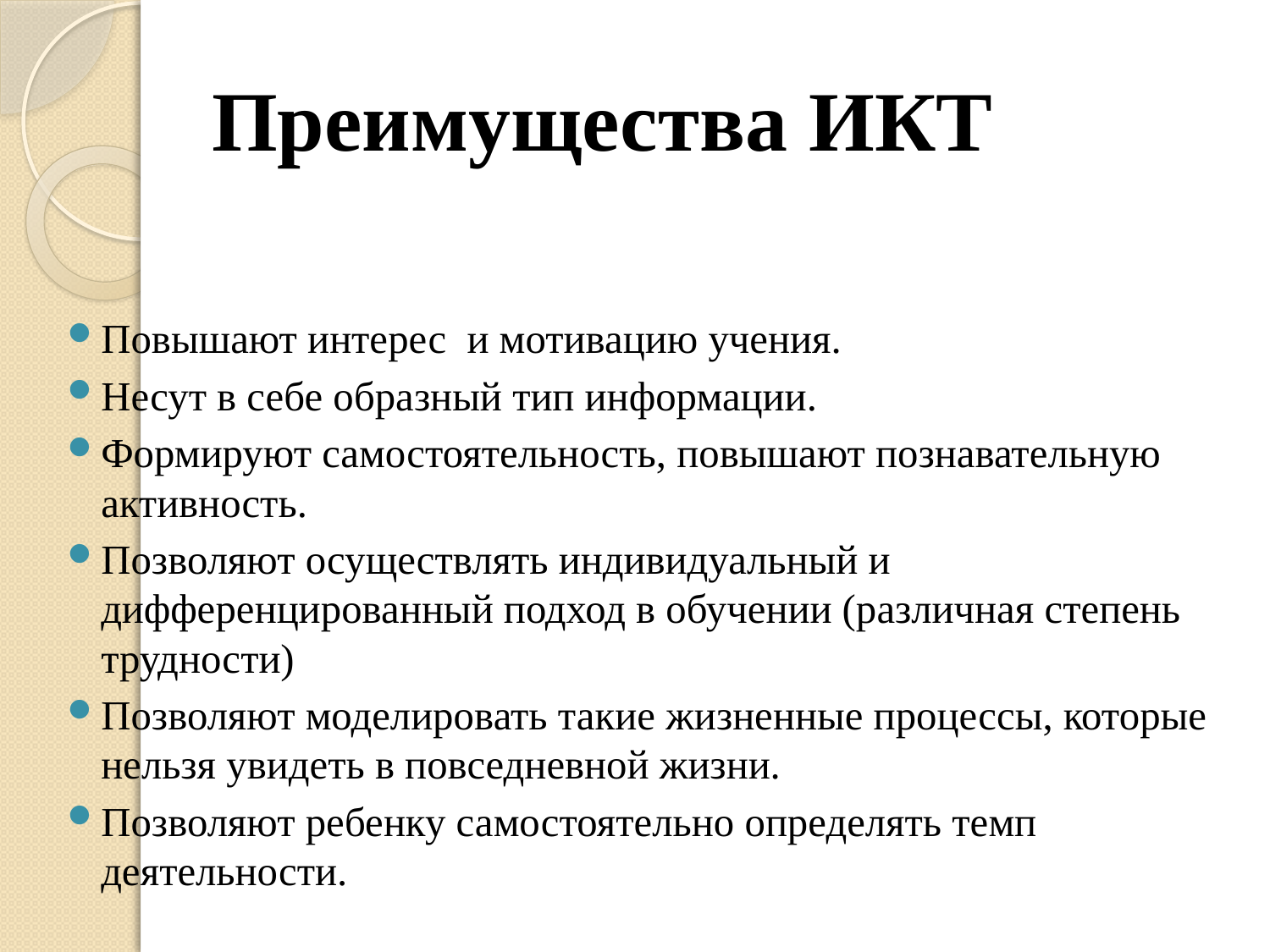

# Преимущества ИКТ
Повышают интерес  и мотивацию учения.
Несут в себе образный тип информации.
Формируют самостоятельность, повышают познавательную активность.
Позволяют осуществлять индивидуальный и дифференцированный подход в обучении (различная степень трудности)
Позволяют моделировать такие жизненные процессы, которые нельзя увидеть в повседневной жизни.
Позволяют ребенку самостоятельно определять темп деятельности.